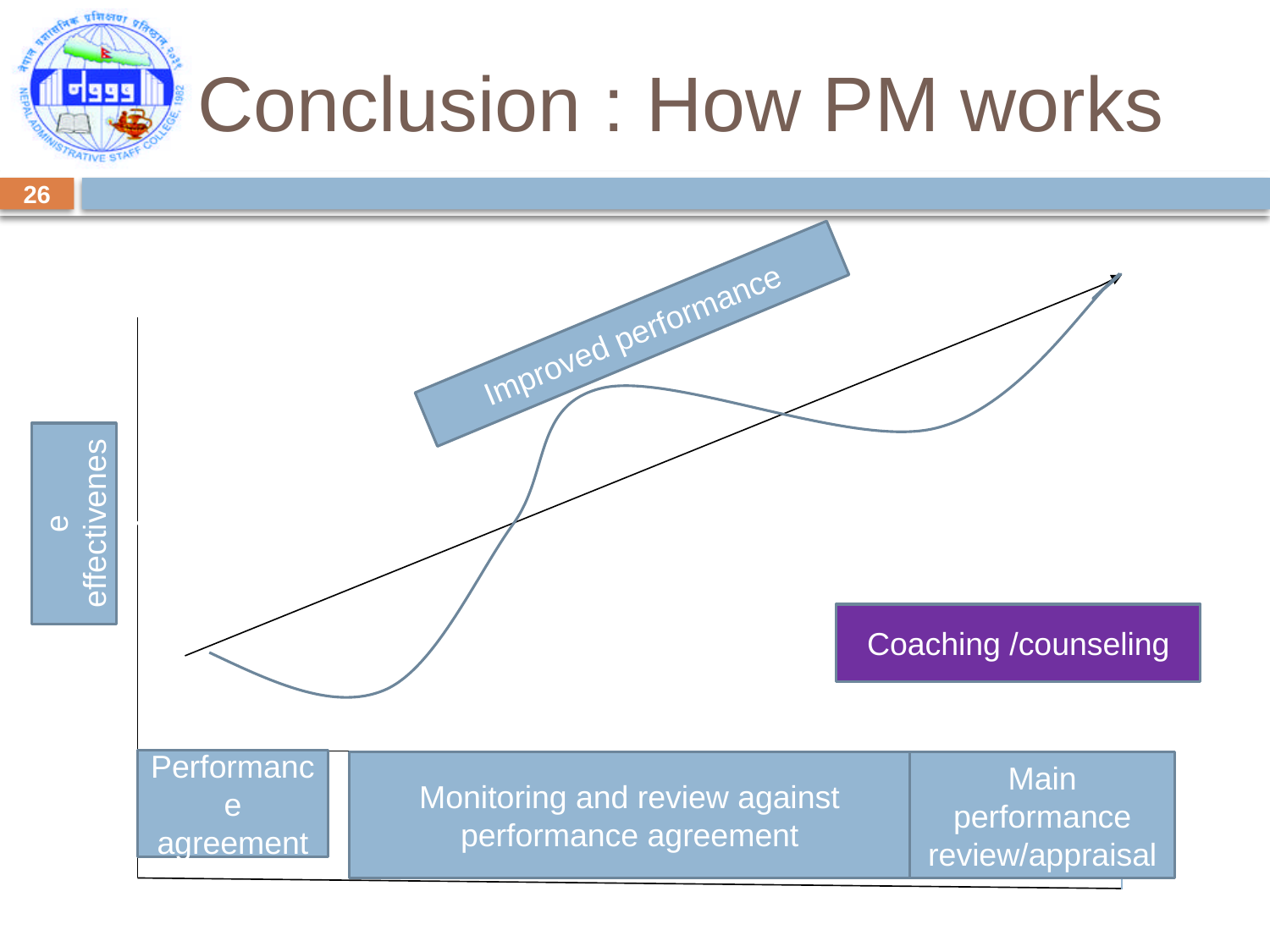

# Conclusion : How PM works
26

Improved performance
Performance effectiveness
Coaching /counseling
Performance agreement
Monitoring and review against performance agreement
Main performance review/appraisal